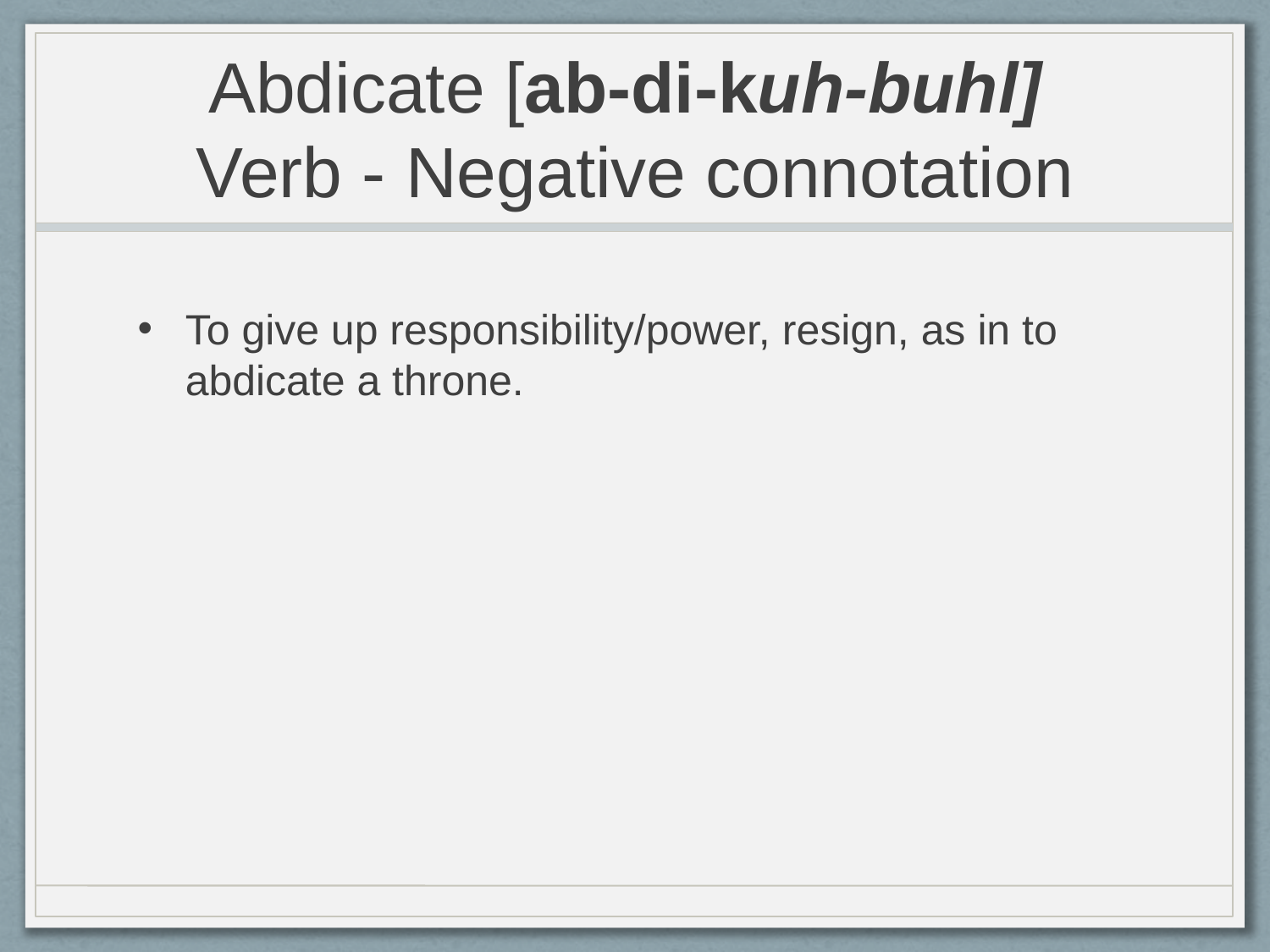

# Abdicate [ab-di-kuh-buhl] Verb - Negative connotation
To give up responsibility/power, resign, as in to abdicate a throne.